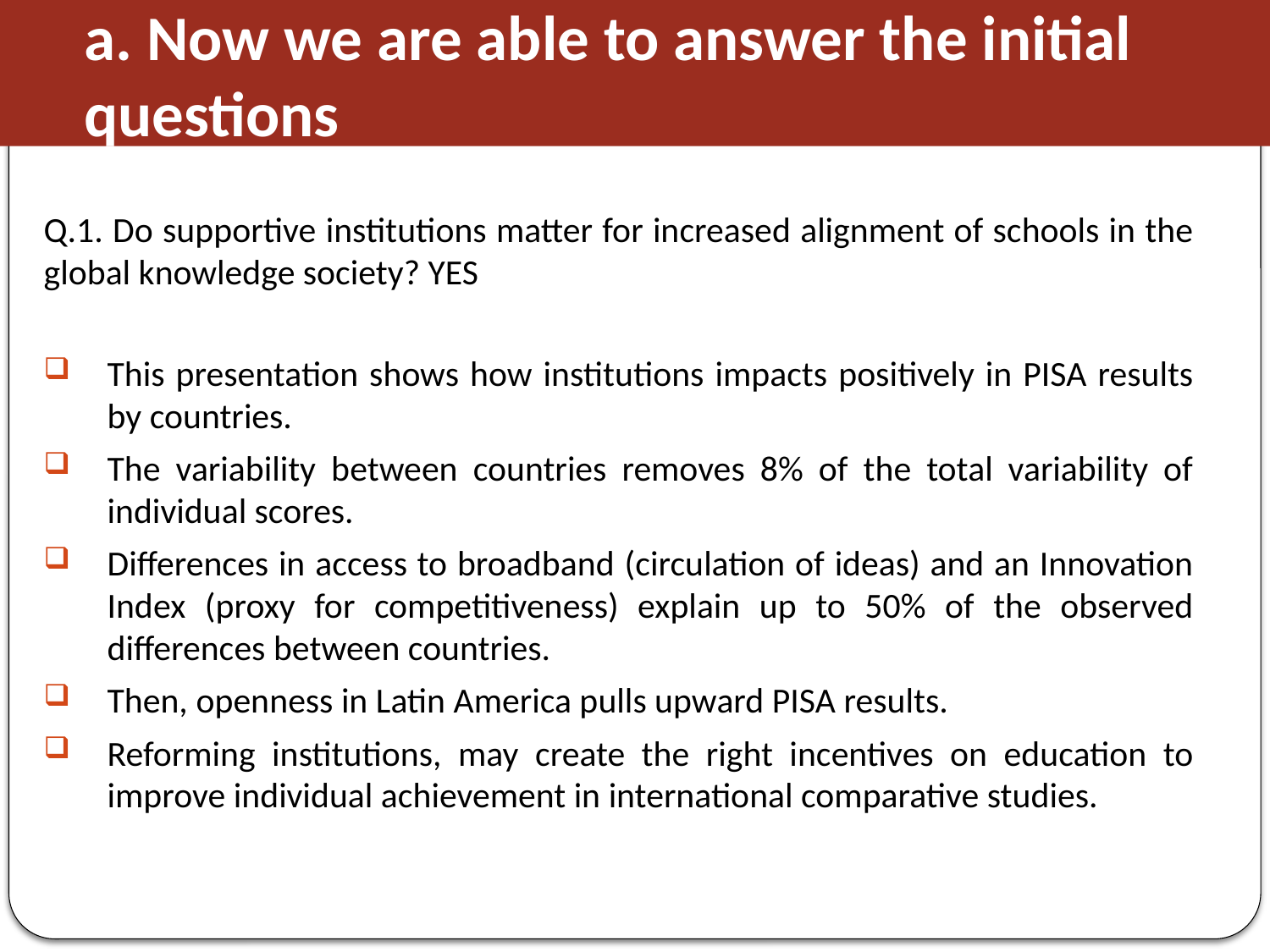

a. Now we are able to answer the initial questions
Q.1. Do supportive institutions matter for increased alignment of schools in the global knowledge society? YES

This presentation shows how institutions impacts positively in PISA results by countries.
The variability between countries removes 8% of the total variability of individual scores.
Differences in access to broadband (circulation of ideas) and an Innovation Index (proxy for competitiveness) explain up to 50% of the observed differences between countries.
Then, openness in Latin America pulls upward PISA results.
Reforming institutions, may create the right incentives on education to improve individual achievement in international comparative studies.